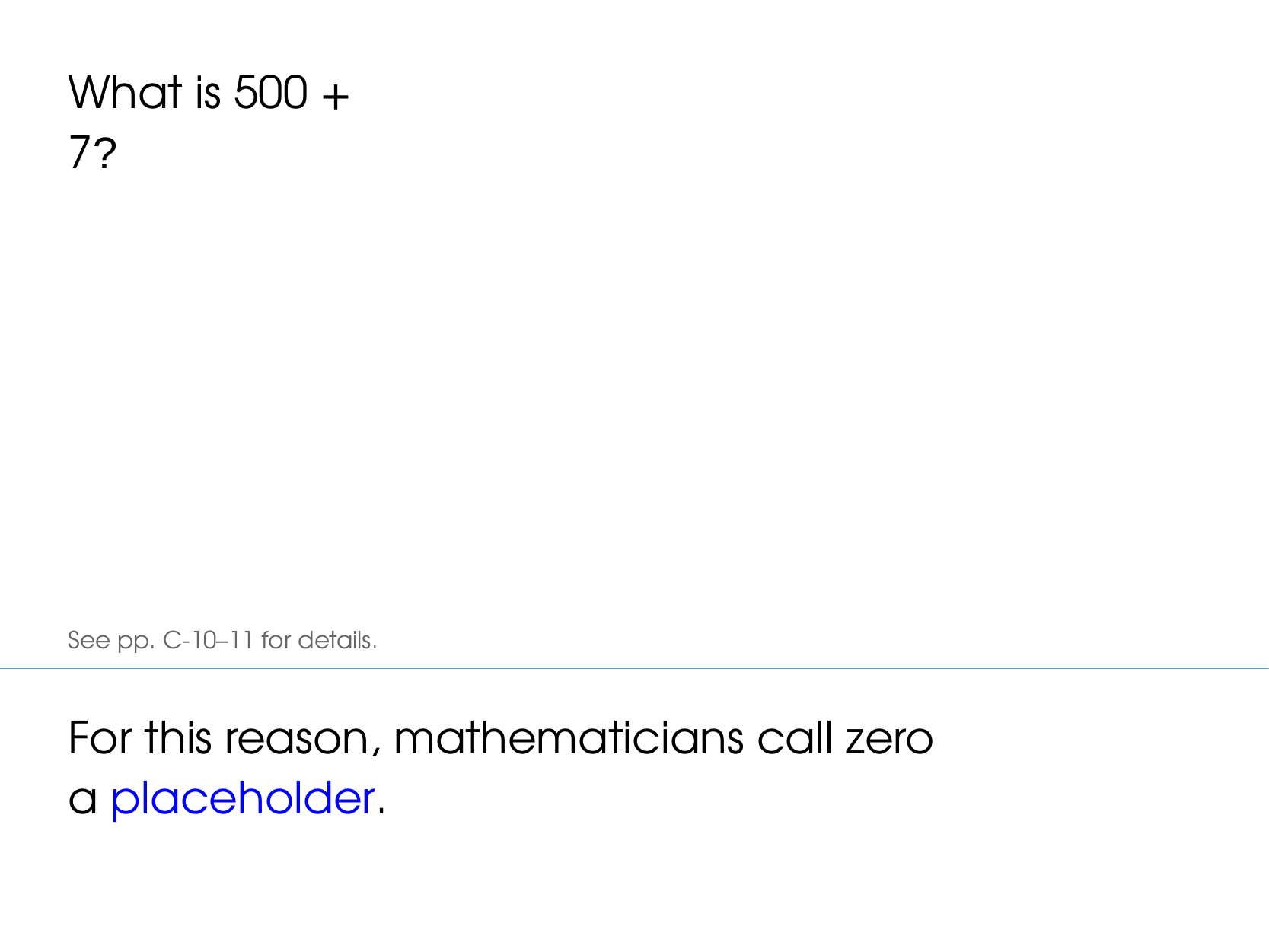

What is 500 + 7?
See pp. C-10–11 for details.
For this reason, mathematicians call zero a placeholder.